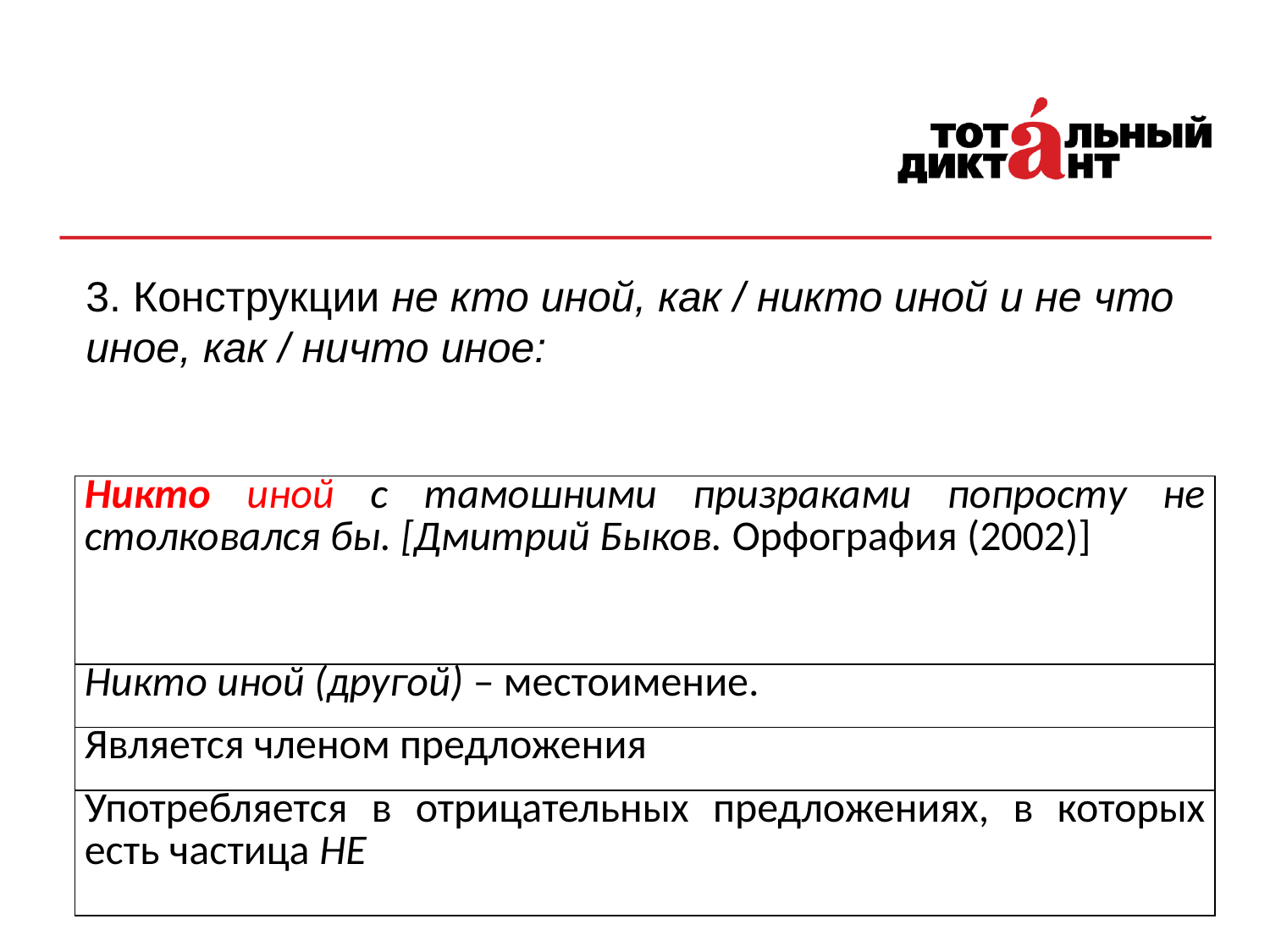

3. Конструкции не кто иной, как / никто иной и не что иное, как / ничто иное:

| Никто иной с тамошними призраками попросту не столковался бы. [Дмитрий Быков. Орфография (2002)] |
| --- |
| Никто иной (другой) – местоимение. |
| Является членом предложения |
| Употребляется в отрицательных предложениях, в которых есть частица НЕ |